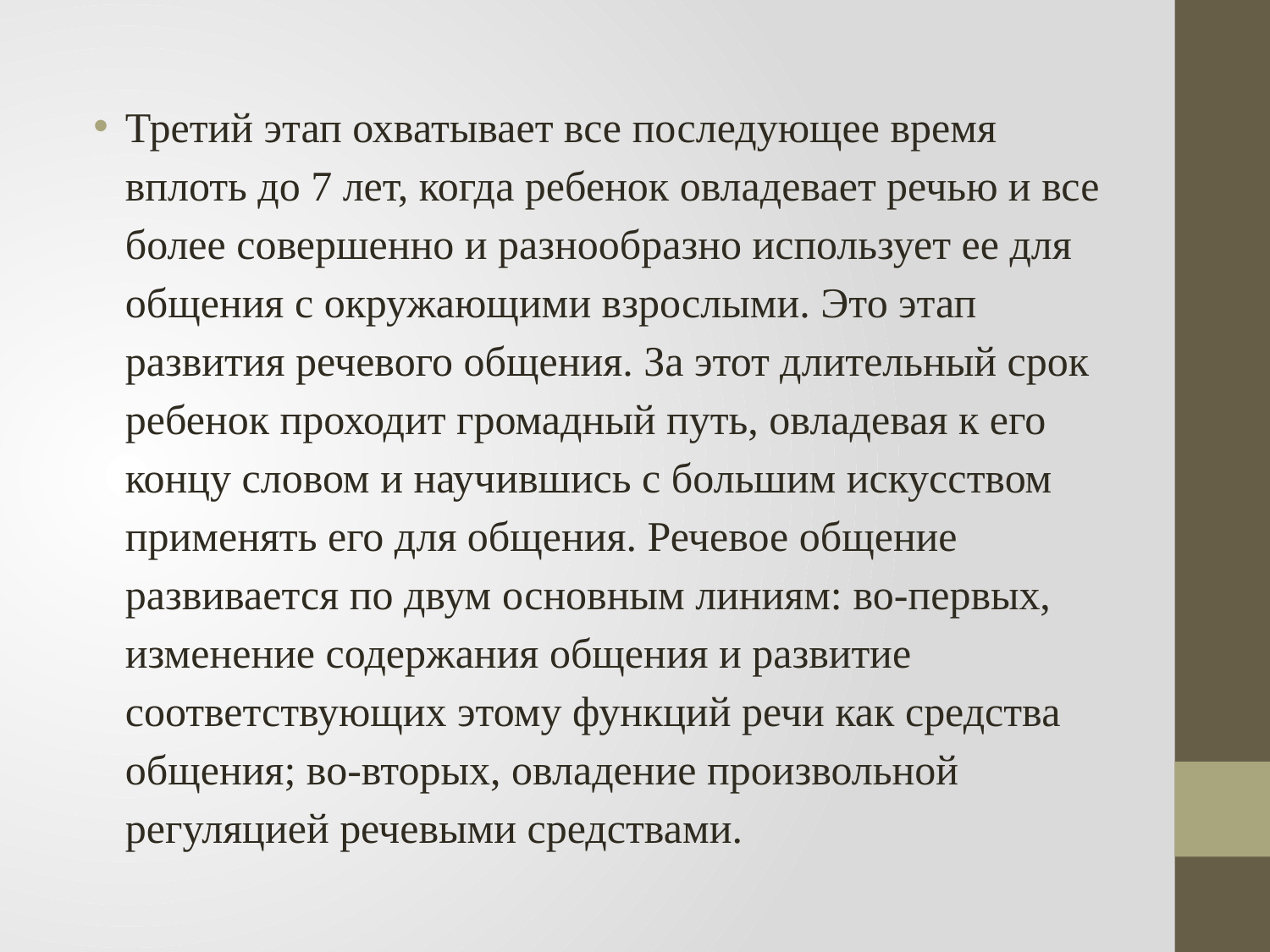

Третий этап охватывает все последующее время вплоть до 7 лет, когда ребенок овладевает речью и все более совершенно и разнообразно использует ее для общения с окружающими взрослыми. Это этап развития речевого общения. За этот длительный срок ребенок проходит громадный путь, овладевая к его концу словом и научившись с большим искусством применять его для общения. Речевое общение развивается по двум основным линиям: во-первых, изменение содержания общения и развитие соответствующих этому функций речи как средства общения; во-вторых, овладение произвольной регуляцией речевыми средствами.